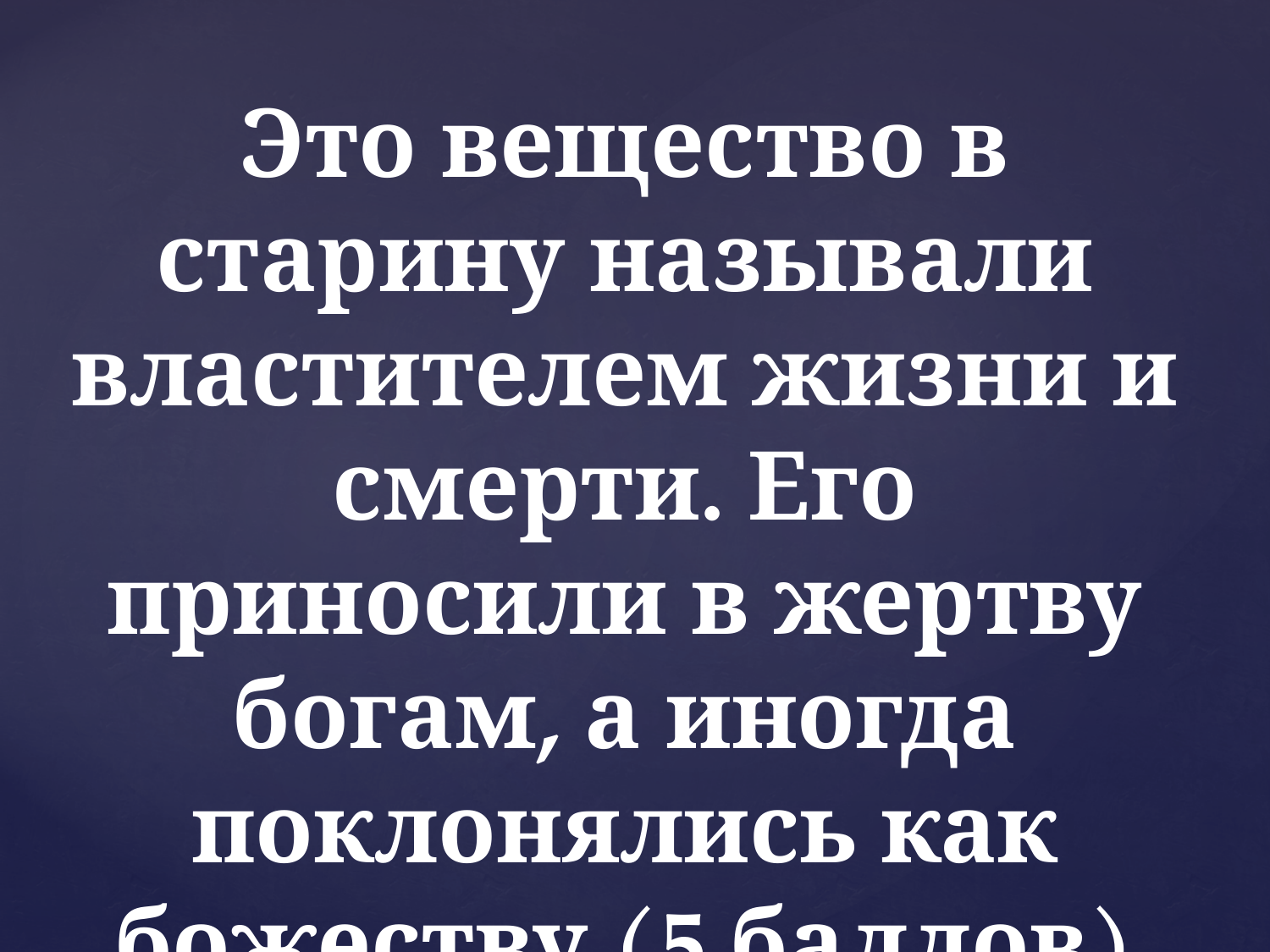

Это вещество в старину называли властителем жизни и смерти. Его приносили в жертву богам, а иногда поклонялись как божеству (5 баллов)